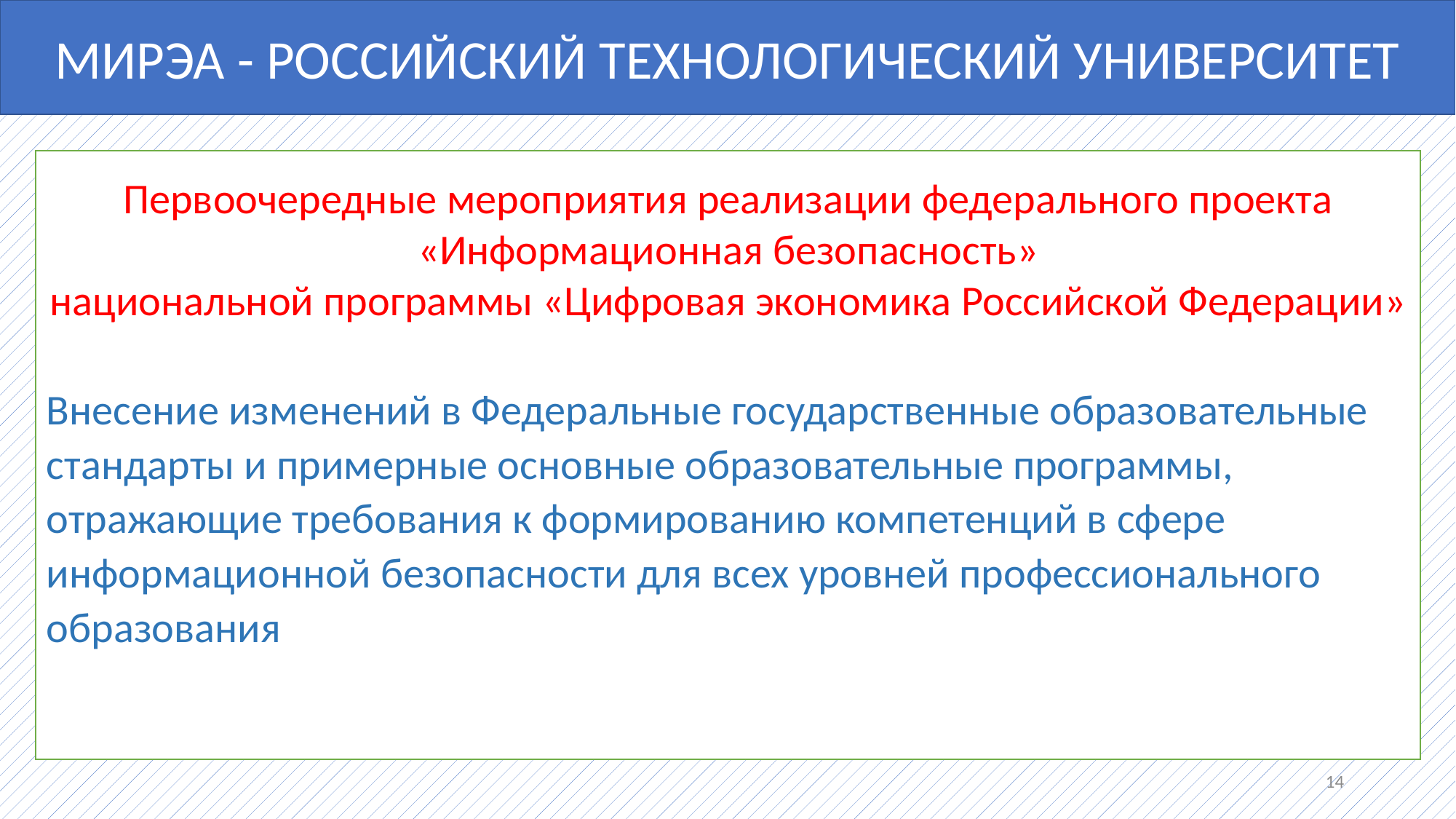

МИРЭА - РОССИЙСКИЙ ТЕХНОЛОГИЧЕСКИЙ УНИВЕРСИТЕТ
Первоочередные мероприятия реализации федерального проекта «Информационная безопасность»
национальной программы «Цифровая экономика Российской Федерации»

Внесение изменений в Федеральные государственные образовательные стандарты и примерные основные образовательные программы, отражающие требования к формированию компетенций в сфере информационной безопасности для всех уровней профессионального образования

14